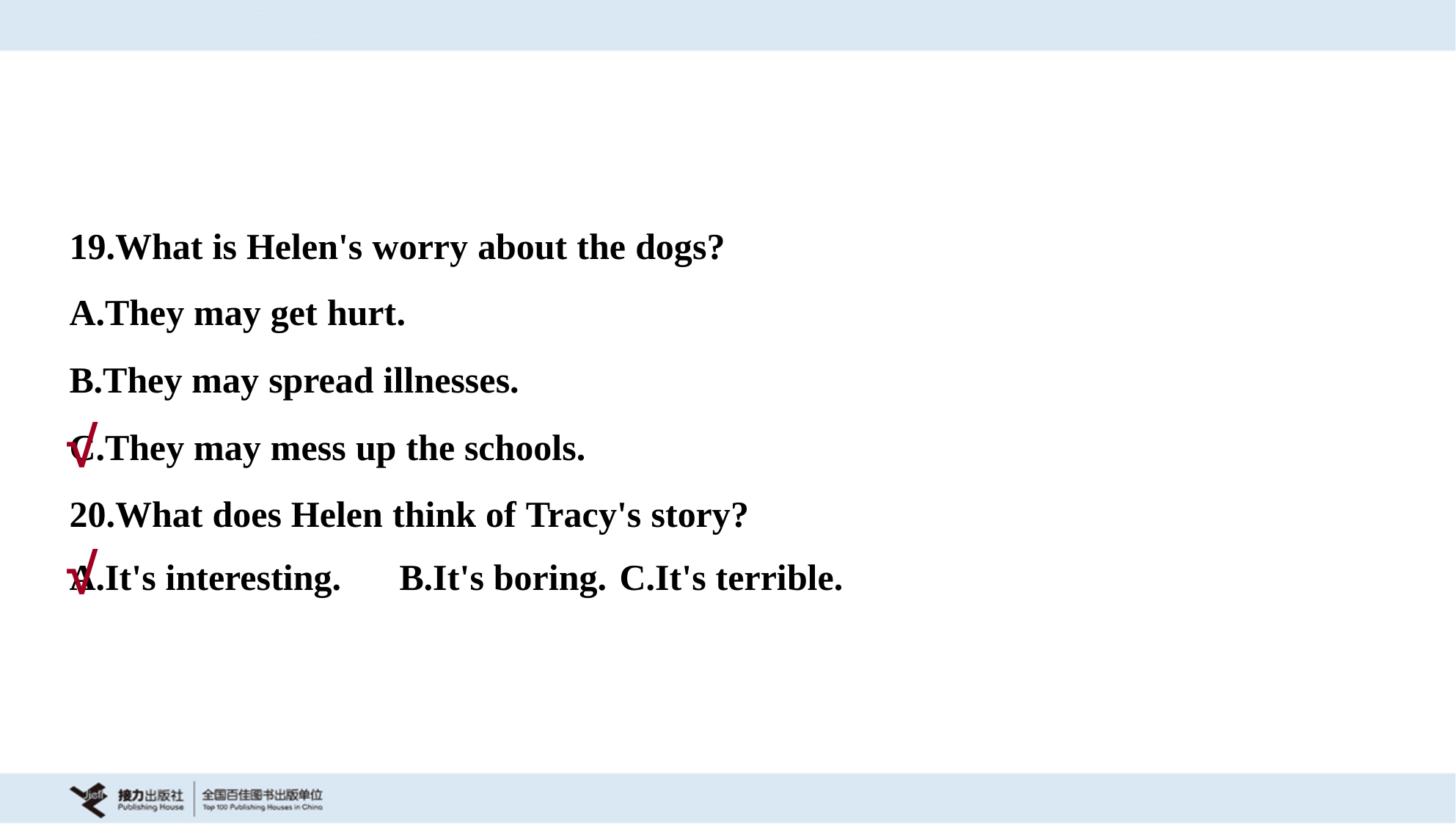

19.What is Helen's worry about the dogs?
A.They may get hurt.
B.They may spread illnesses.
C.They may mess up the schools.
√
20.What does Helen think of Tracy's story?
A.It's interesting.	B.It's boring.	C.It's terrible.
√